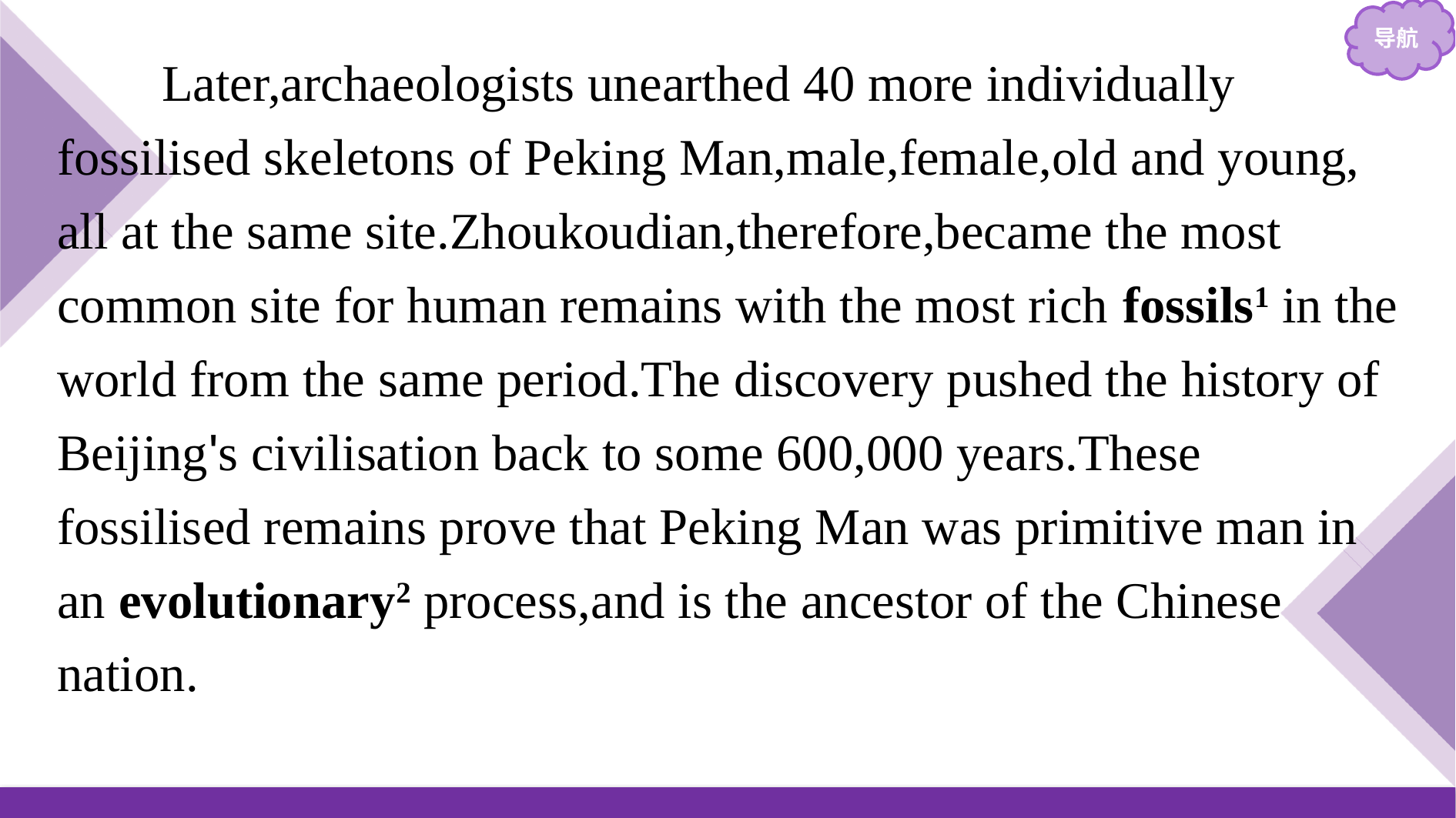

Later,archaeologists unearthed 40 more individually fossilised skeletons of Peking Man,male,female,old and young, all at the same site.Zhoukoudian,therefore,became the most common site for human remains with the most rich fossils1 in the world from the same period.The discovery pushed the history of Beijing's civilisation back to some 600,000 years.These fossilised remains prove that Peking Man was primitive man in an evolutionary2 process,and is the ancestor of the Chinese nation.